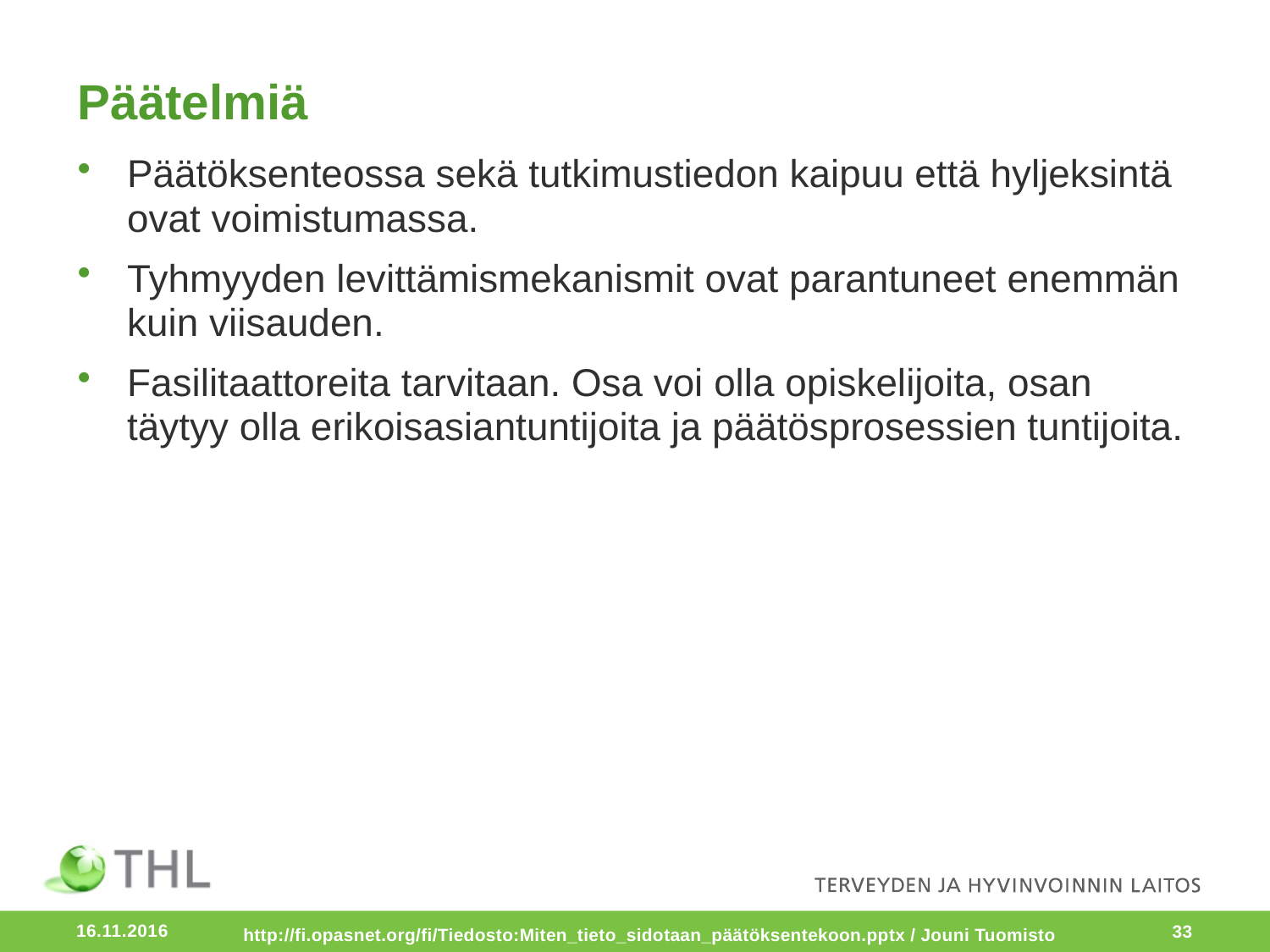

# Päätelmiä
Päätöksenteossa sekä tutkimustiedon kaipuu että hyljeksintä ovat voimistumassa.
Tyhmyyden levittämismekanismit ovat parantuneet enemmän kuin viisauden.
Fasilitaattoreita tarvitaan. Osa voi olla opiskelijoita, osan täytyy olla erikoisasiantuntijoita ja päätösprosessien tuntijoita.
16.11.2016
http://fi.opasnet.org/fi/Tiedosto:Miten_tieto_sidotaan_päätöksentekoon.pptx / Jouni Tuomisto
33